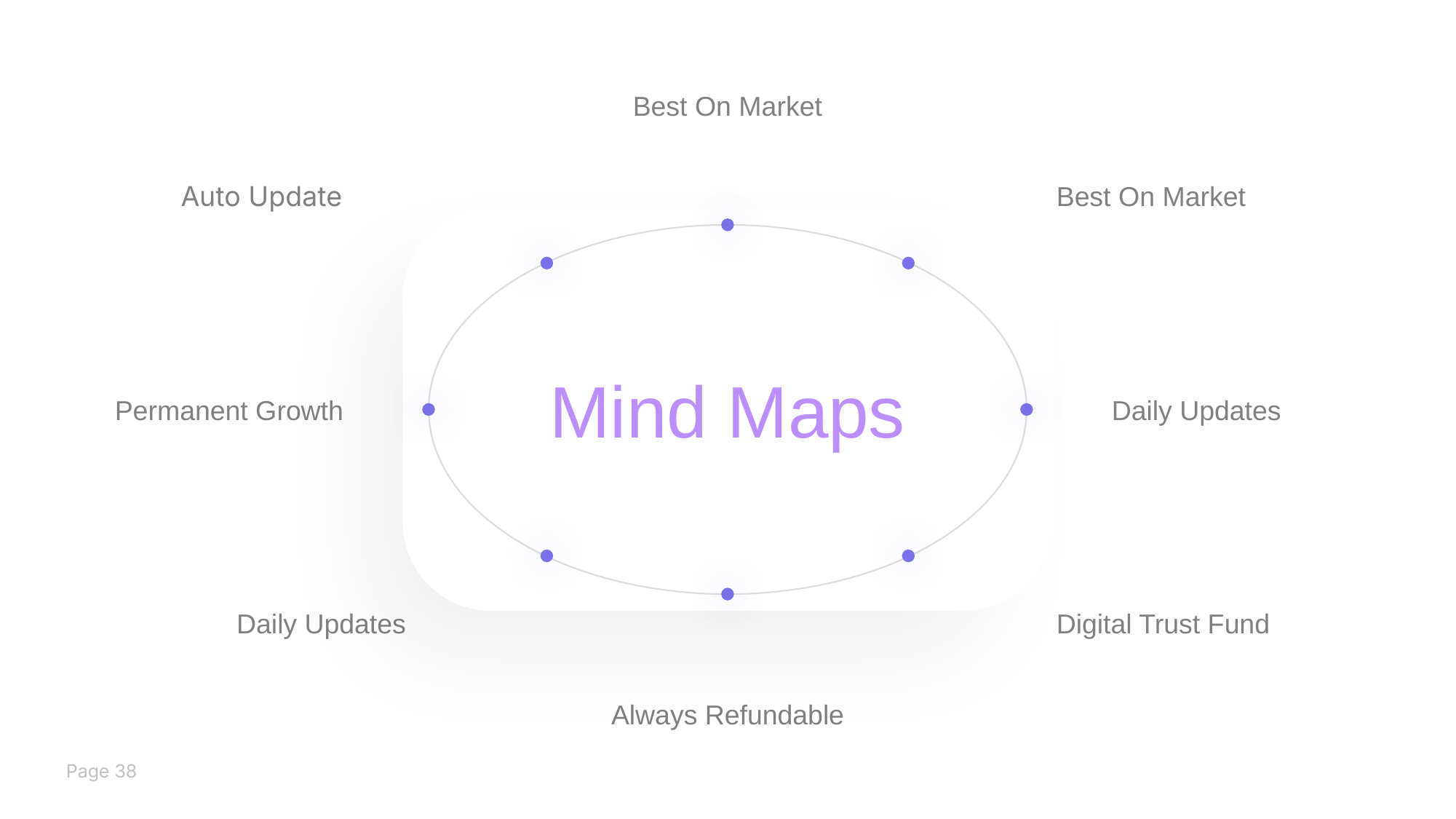

Best On Market
Auto Update
Best On Market

Mind Maps
Permanent Growth
Daily Updates

Daily Updates
Digital Trust Fund
Always Refundable